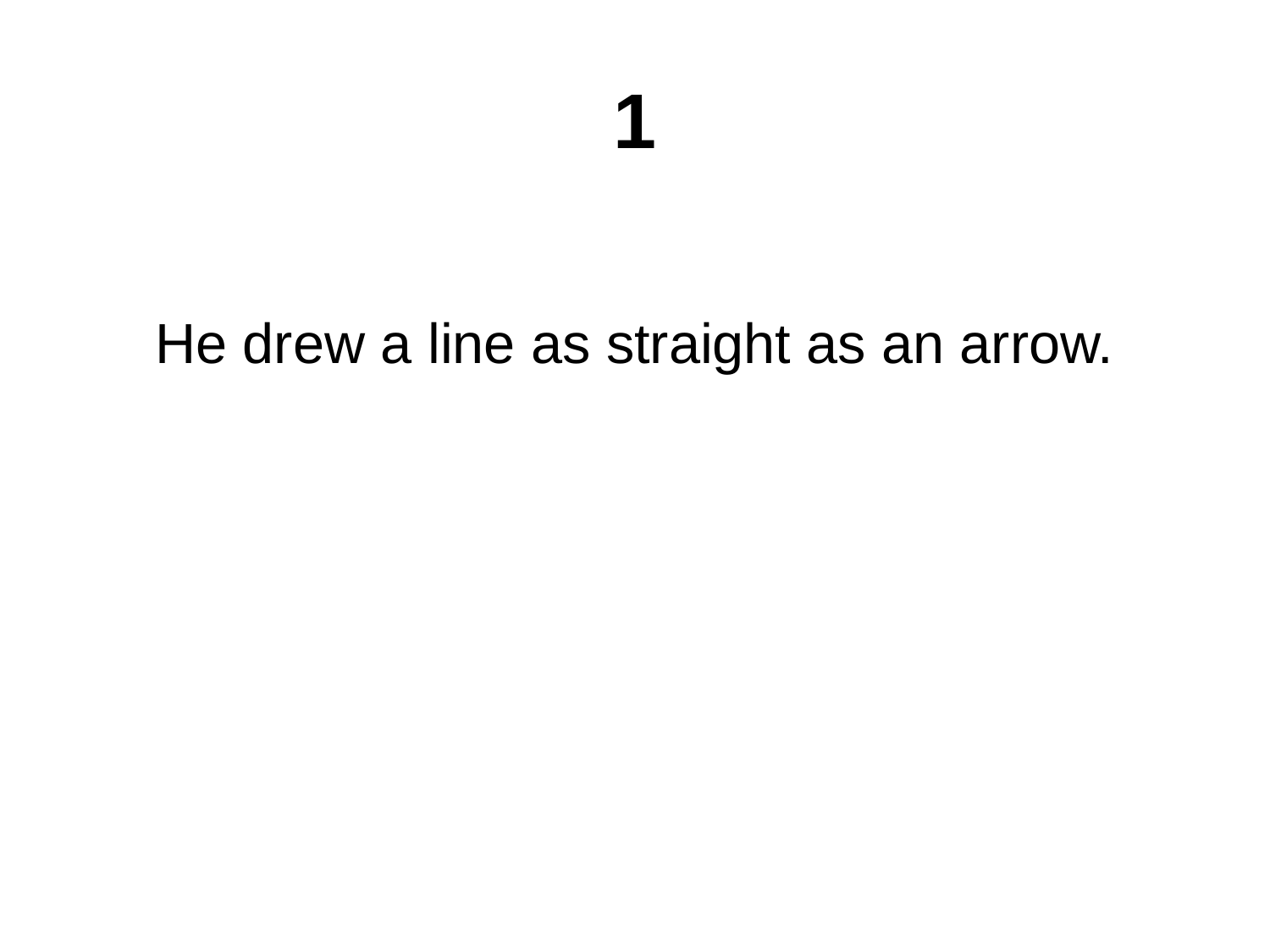

# 1

He drew a line as straight as an arrow.